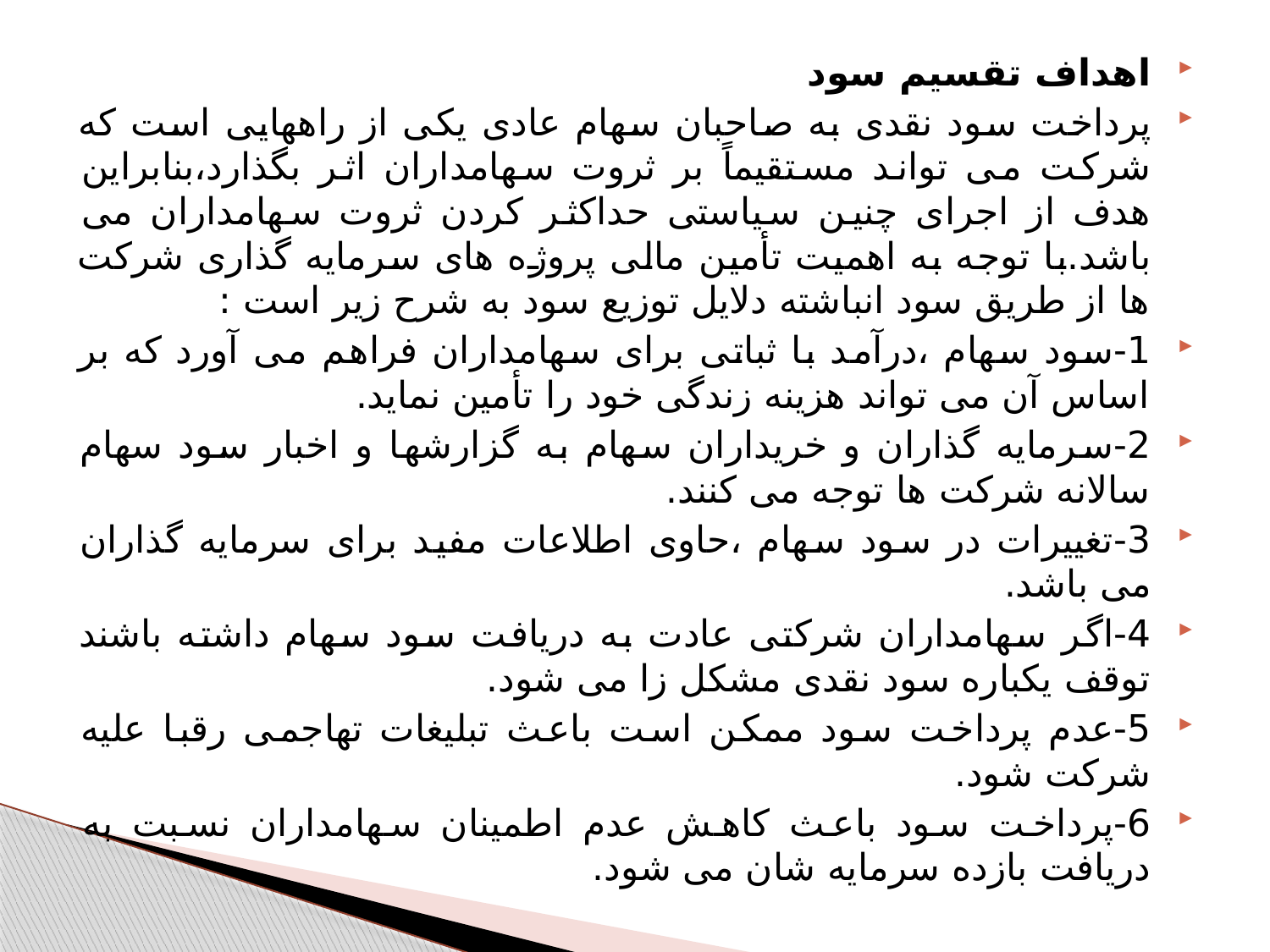

اهداف تقسیم سود
پرداخت سود نقدی به صاحبان سهام عادی یکی از راههایی است که شرکت می تواند مستقیماً بر ثروت سهامداران اثر بگذارد،بنابراین هدف از اجرای چنین سیاستی حداکثر کردن ثروت سهامداران می باشد.با توجه به اهمیت تأمین مالی پروژه های سرمایه گذاری شرکت ها از طریق سود انباشته دلایل توزیع سود به شرح زیر است :
1-سود سهام ،درآمد با ثباتی برای سهامداران فراهم می آورد که بر اساس آن می تواند هزینه زندگی خود را تأمین نماید.
2-سرمایه گذاران و خریداران سهام به گزارشها و اخبار سود سهام سالانه شرکت ها توجه می کنند.
3-تغییرات در سود سهام ،حاوی اطلاعات مفید برای سرمایه گذاران می باشد.
4-اگر سهامداران شرکتی عادت به دریافت سود سهام داشته باشند توقف یکباره سود نقدی مشکل زا می شود.
5-عدم پرداخت سود ممکن است باعث تبلیغات تهاجمی رقبا علیه شرکت شود.
6-پرداخت سود باعث کاهش عدم اطمینان سهامداران نسبت به دریافت بازده سرمایه شان می شود.